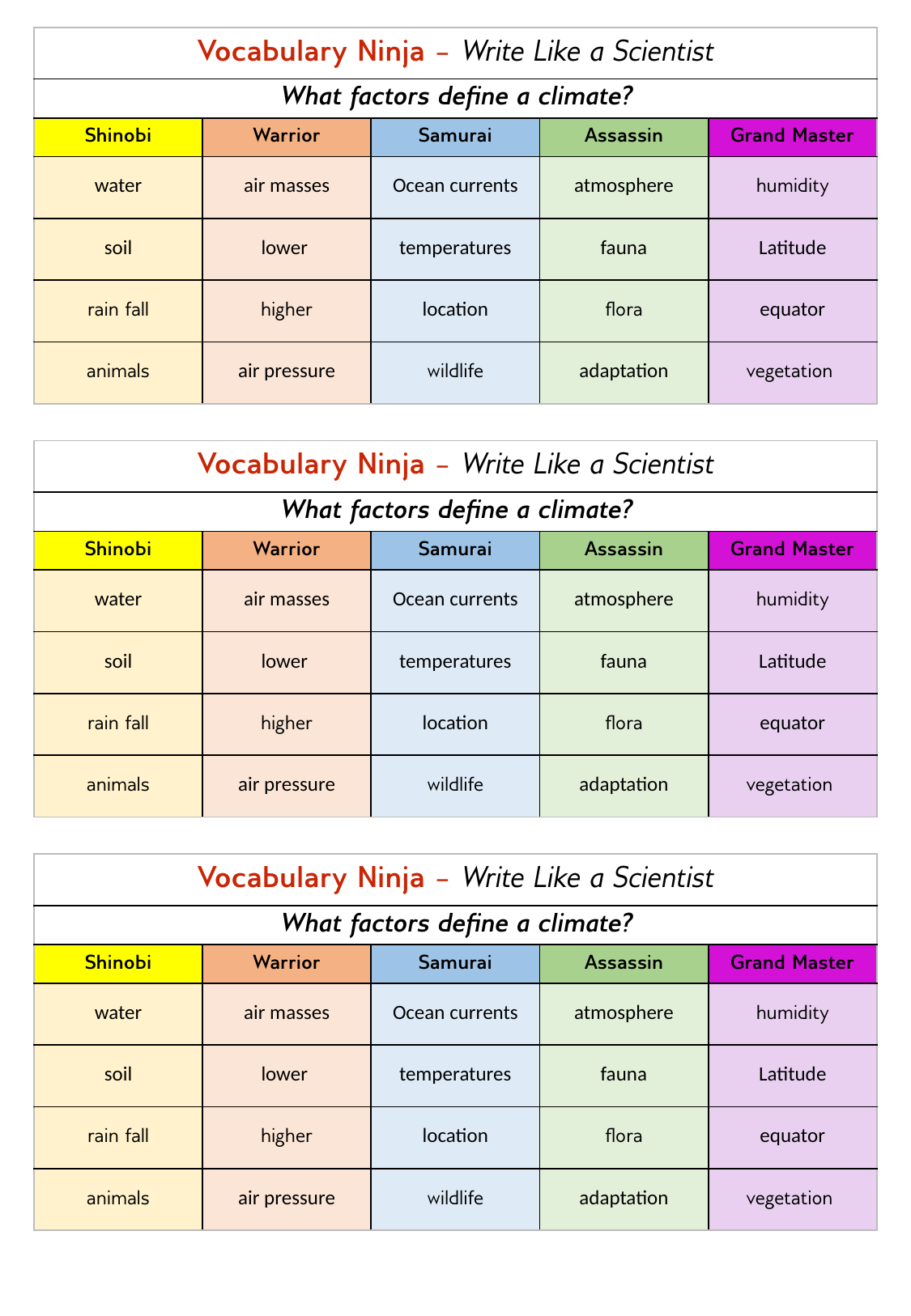

| Vocabulary Ninja – Write Like a Scientist |  |  |  |  |
| --- | --- | --- | --- | --- |
| What factors define a climate? |  |  |  |  |
| Shinobi | Warrior | Samurai | Assassin | Grand Master |
| water | air masses | Ocean currents | atmosphere | humidity |
| soil | lower | temperatures | fauna | Latitude |
| rain fall | higher | location | flora | equator |
| animals | air pressure | wildlife | adaptation | vegetation |
| Vocabulary Ninja – Write Like a Scientist |  |  |  |  |
| --- | --- | --- | --- | --- |
| What factors define a climate? |  |  |  |  |
| Shinobi | Warrior | Samurai | Assassin | Grand Master |
| water | air masses | Ocean currents | atmosphere | humidity |
| soil | lower | temperatures | fauna | Latitude |
| rain fall | higher | location | flora | equator |
| animals | air pressure | wildlife | adaptation | vegetation |
| Vocabulary Ninja – Write Like a Scientist |  |  |  |  |
| --- | --- | --- | --- | --- |
| What factors define a climate? |  |  |  |  |
| Shinobi | Warrior | Samurai | Assassin | Grand Master |
| water | air masses | Ocean currents | atmosphere | humidity |
| soil | lower | temperatures | fauna | Latitude |
| rain fall | higher | location | flora | equator |
| animals | air pressure | wildlife | adaptation | vegetation |